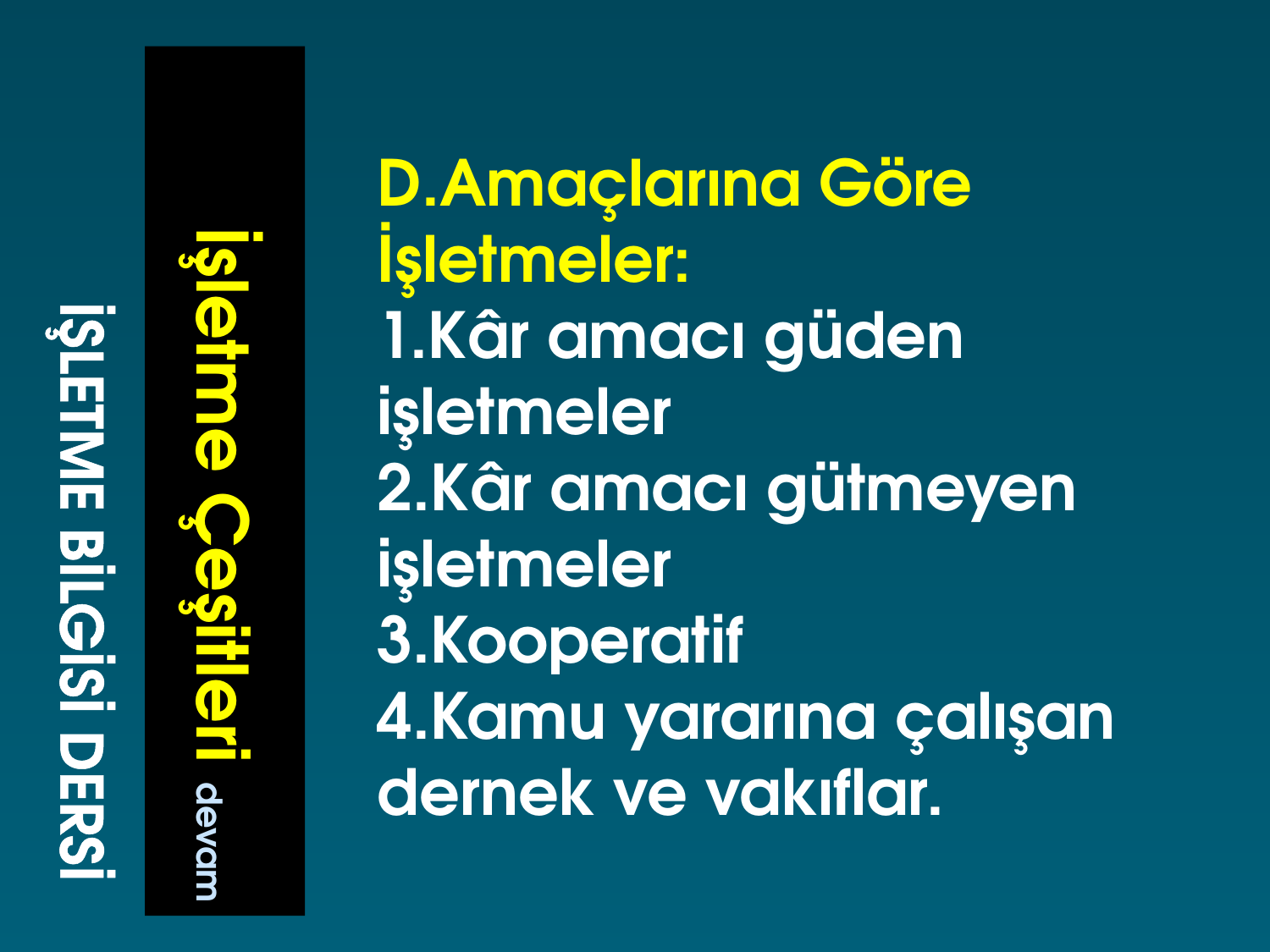

# İŞLETME BİLGİSİ DERSİ
İşletme Çeşitleri devam
D.Amaçlarına Göre İşletmeler:
1.Kâr amacı güden işletmeler
2.Kâr amacı gütmeyen işletmeler
3.Kooperatif
4.Kamu yararına çalışan dernek ve vakıflar.